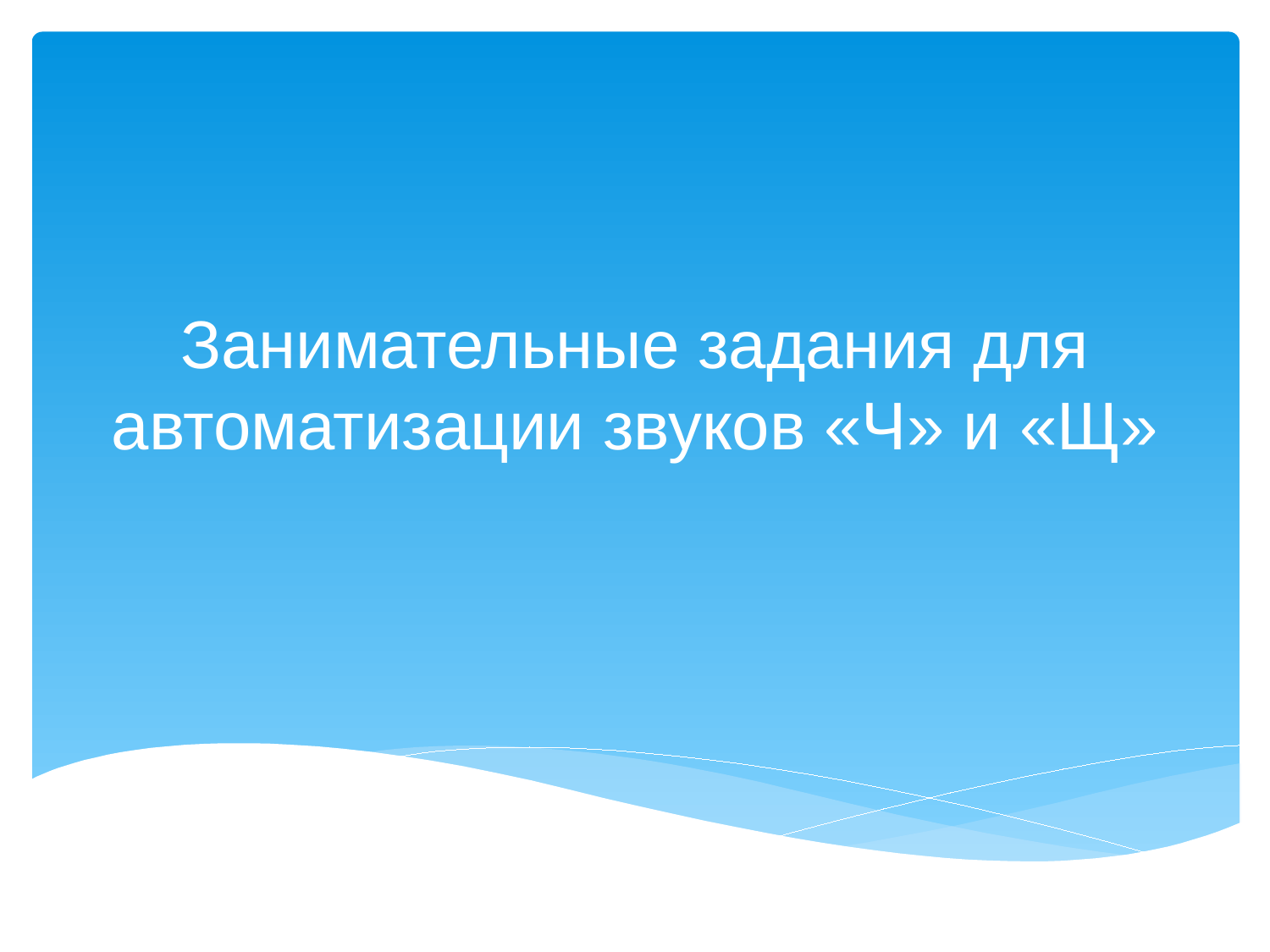

# Занимательные задания для автоматизации звуков «Ч» и «Щ»